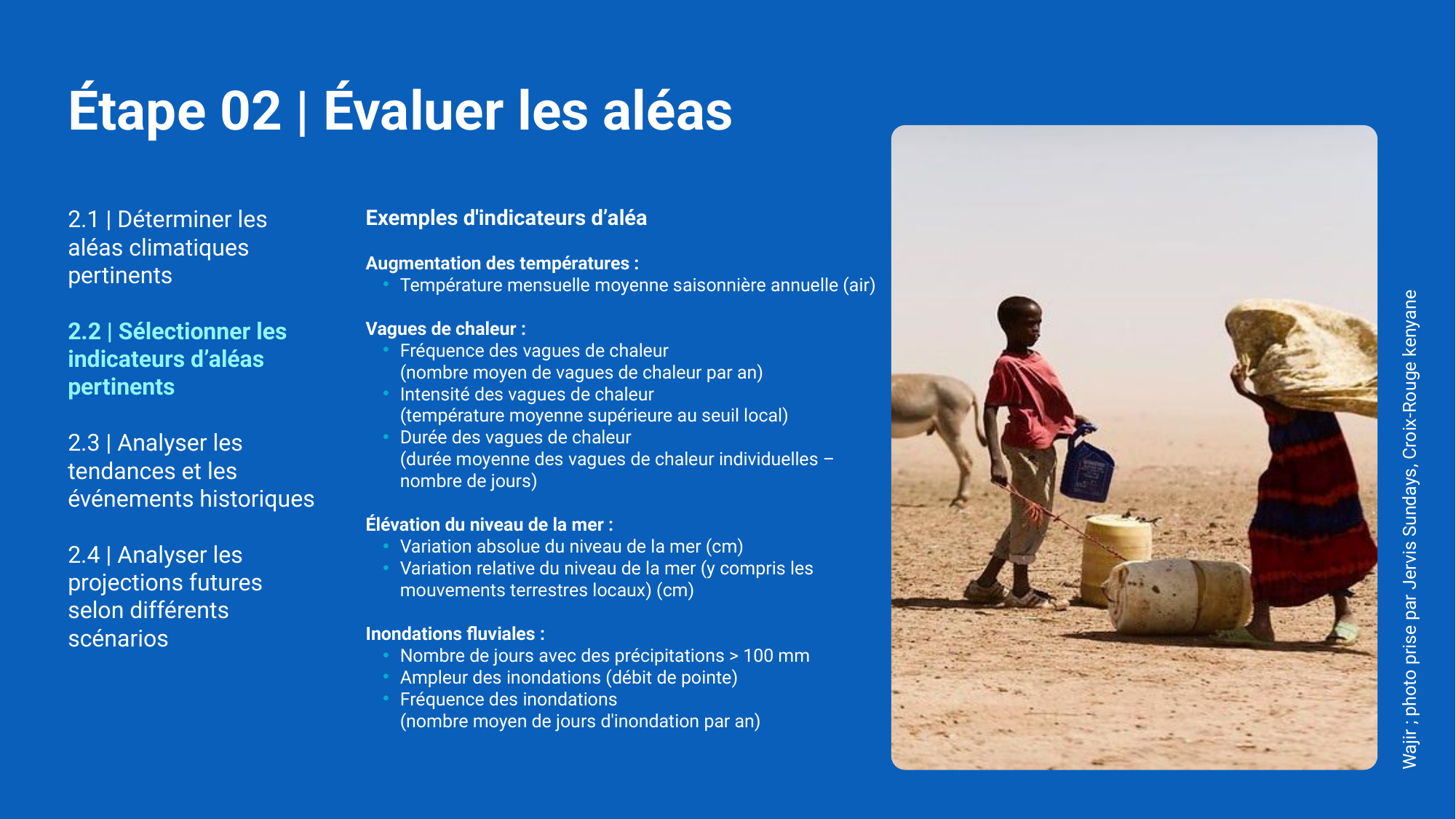

Étape 02 | Évaluer les aléas

2.1 | Déterminer les aléas climatiques pertinents

2.2 | Sélectionner les indicateurs d’aléas pertinents

2.3 | Analyser les tendances et les événements historiques

2.4 | Analyser les projections futures selon différents scénarios

Exemples d'indicateurs d’aléa

Augmentation des températures :
Température mensuelle moyenne saisonnière annuelle (air)

Vagues de chaleur :
Fréquence des vagues de chaleur
(nombre moyen de vagues de chaleur par an)
Intensité des vagues de chaleur
(température moyenne supérieure au seuil local)
Durée des vagues de chaleur
(durée moyenne des vagues de chaleur individuelles – nombre de jours)

Élévation du niveau de la mer :
Variation absolue du niveau de la mer (cm)
Variation relative du niveau de la mer (y compris les mouvements terrestres locaux) (cm)

Inondations fluviales :
Nombre de jours avec des précipitations > 100 mm
Ampleur des inondations (débit de pointe)
Fréquence des inondations
(nombre moyen de jours d'inondation par an)
Wajir ; photo prise par Jervis Sundays, Croix-Rouge kenyane
32